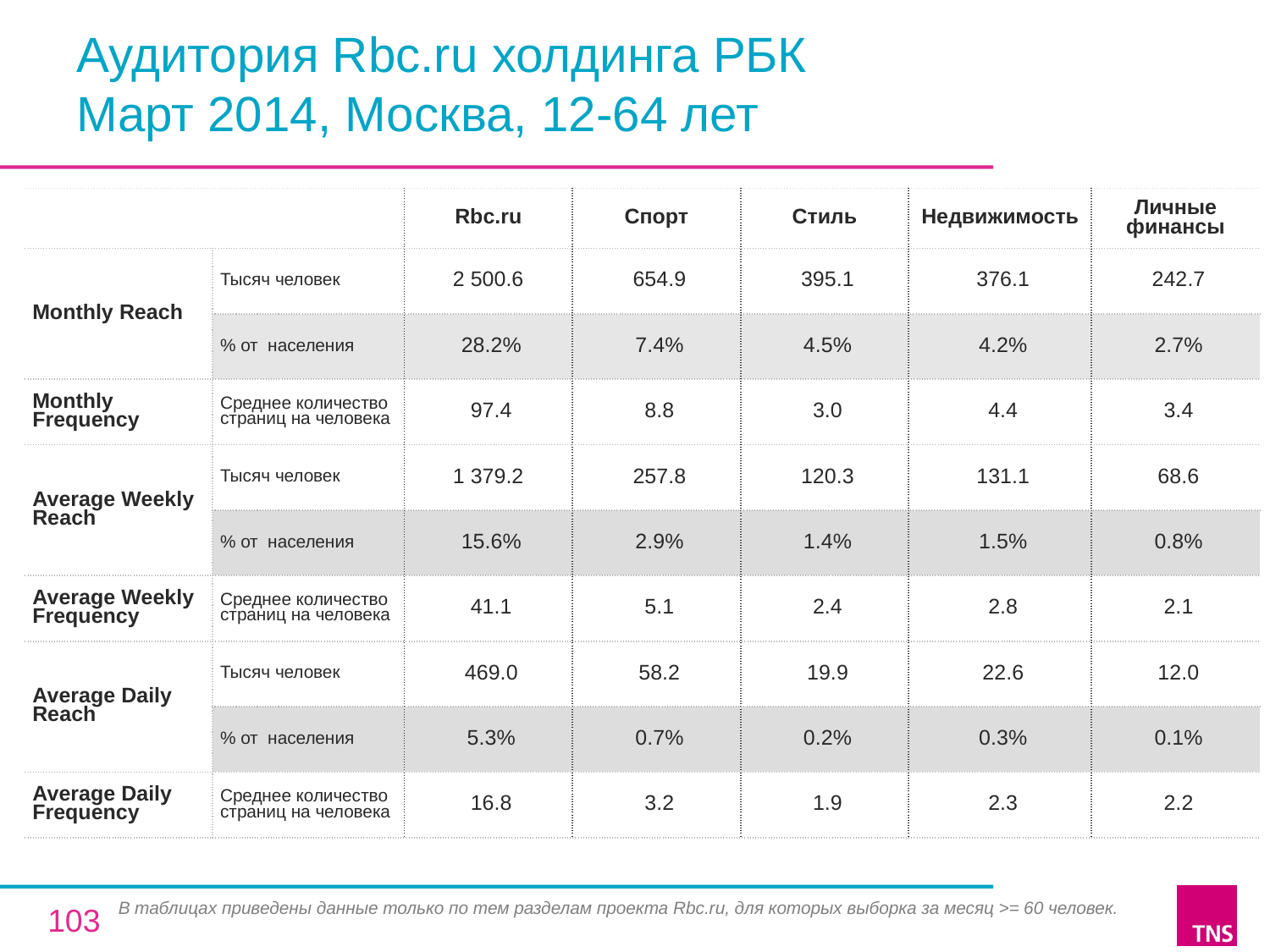

# Аудитория Rbc.ru холдинга РБК Март 2014, Москва, 12-64 лет
|  |  | Rbc.ru | Спорт | Стиль | Недвижимость | Личные финансы |
| --- | --- | --- | --- | --- | --- | --- |
| Monthly Reach | Тысяч человек | 2 500.6 | 654.9 | 395.1 | 376.1 | 242.7 |
|  | % от населения | 28.2% | 7.4% | 4.5% | 4.2% | 2.7% |
| Monthly Frequency | Среднее количество страниц на человека | 97.4 | 8.8 | 3.0 | 4.4 | 3.4 |
| Average Weekly Reach | Тысяч человек | 1 379.2 | 257.8 | 120.3 | 131.1 | 68.6 |
|  | % от населения | 15.6% | 2.9% | 1.4% | 1.5% | 0.8% |
| Average Weekly Frequency | Среднее количество страниц на человека | 41.1 | 5.1 | 2.4 | 2.8 | 2.1 |
| Average Daily Reach | Тысяч человек | 469.0 | 58.2 | 19.9 | 22.6 | 12.0 |
|  | % от населения | 5.3% | 0.7% | 0.2% | 0.3% | 0.1% |
| Average Daily Frequency | Среднее количество страниц на человека | 16.8 | 3.2 | 1.9 | 2.3 | 2.2 |
В таблицах приведены данные только по тем разделам проекта Rbc.ru, для которых выборка за месяц >= 60 человек.
103